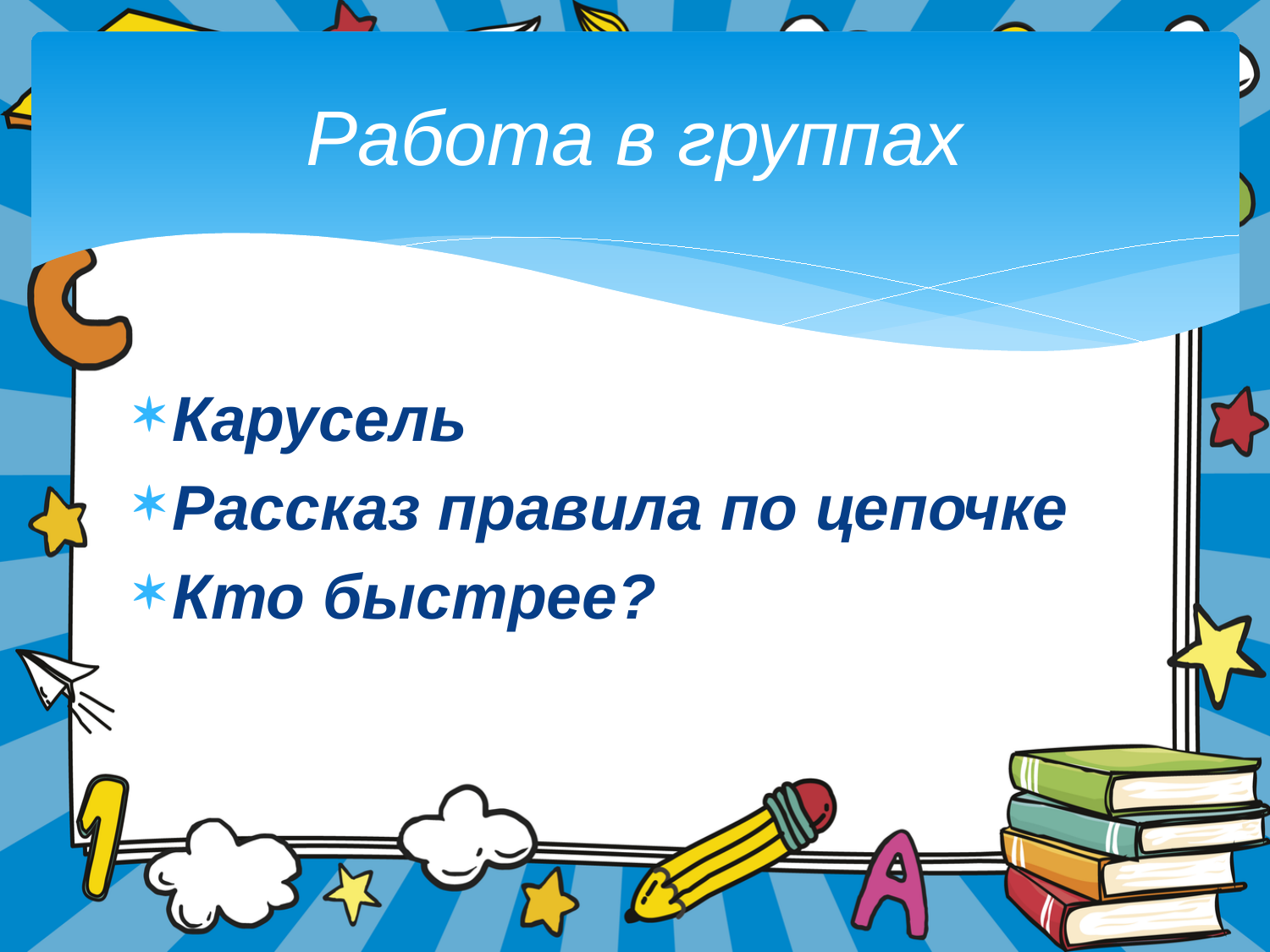

# Работа в группах
Карусель
Рассказ правила по цепочке
Кто быстрее?